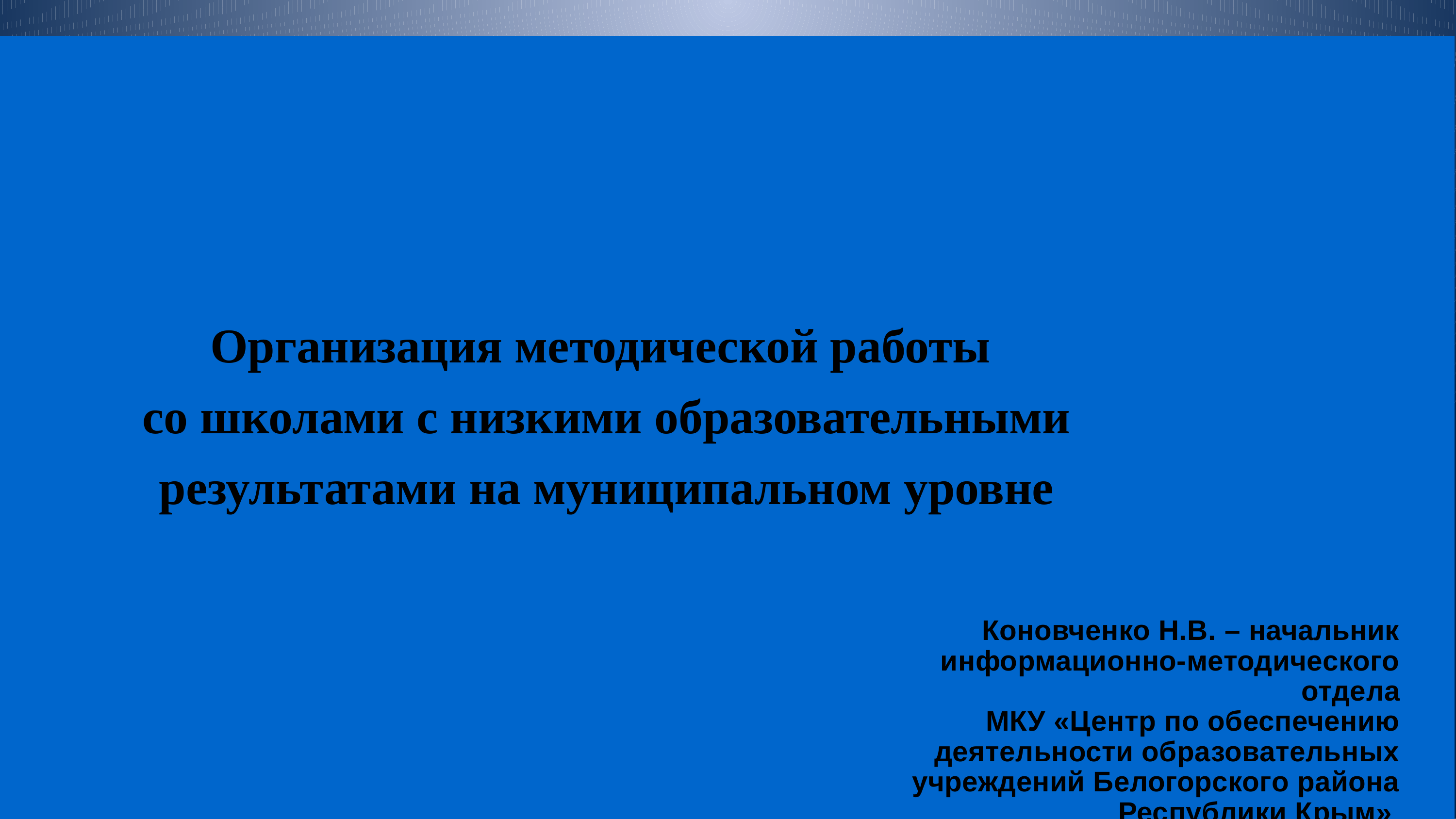

Организация методической работы
со школами с низкими образовательными результатами на муниципальном уровне

Коновченко Н.В. – начальник информационно-методического отдела
МКУ «Центр по обеспечению деятельности образовательных учреждений Белогорского района Республики Крым»